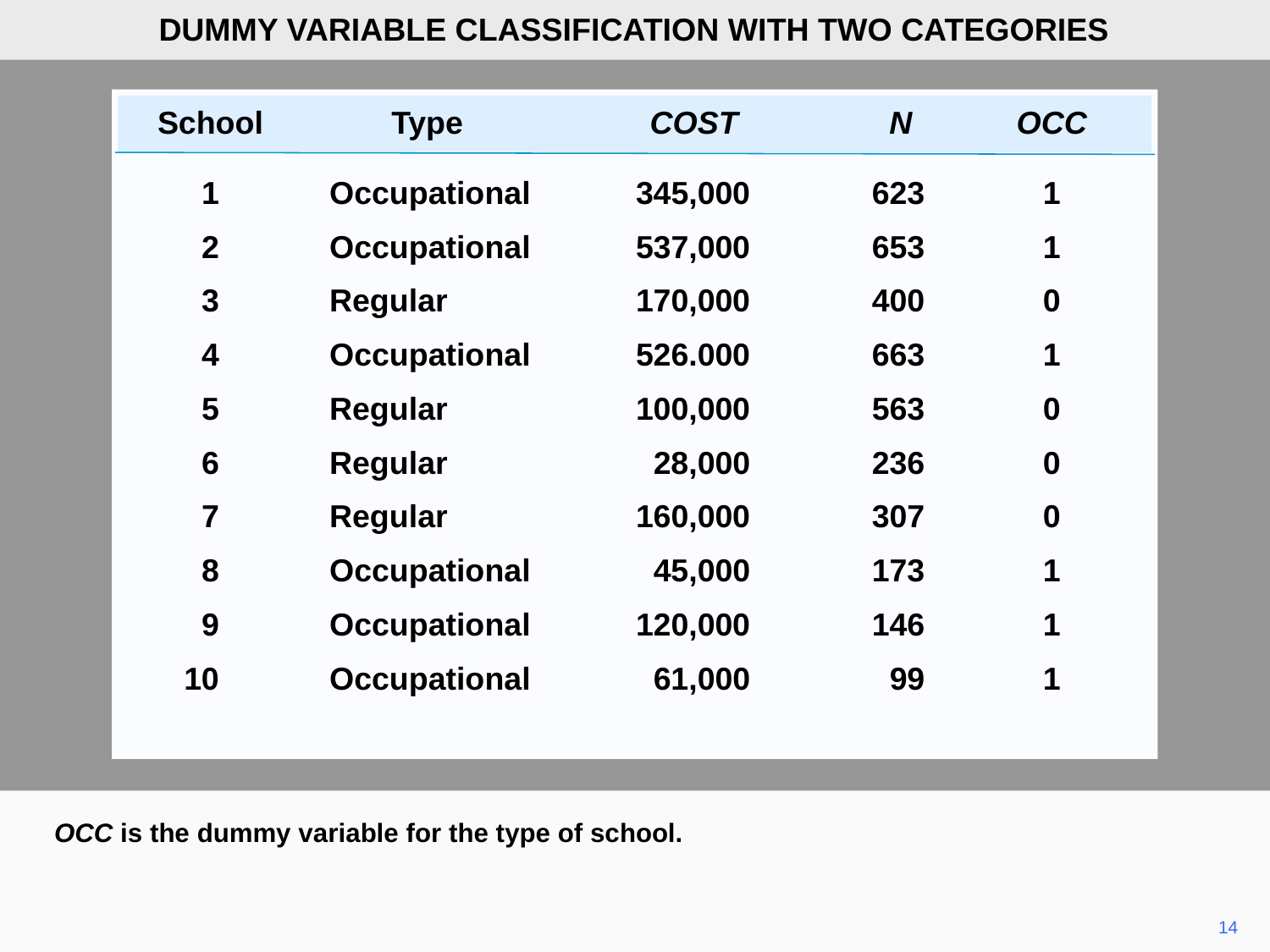

DUMMY VARIABLE CLASSIFICATION WITH TWO CATEGORIES

	School	       Type                     COST                 N  	OCC
	1	Occupational	345,000	623	1
	2	Occupational 	537,000	653	1
	3	Regular 	170,000	400	0
	4	Occupational 	526.000	663	1
	5	Regular	100,000	563	0
	6	Regular 	28,000	236	0
	7	Regular 	160,000	307	0
	8	Occupational 	45,000	173	1
	9	Occupational 	120,000	146	1
	10  	Occupational	61,000	99	1

OCC is the dummy variable for the type of school.
14